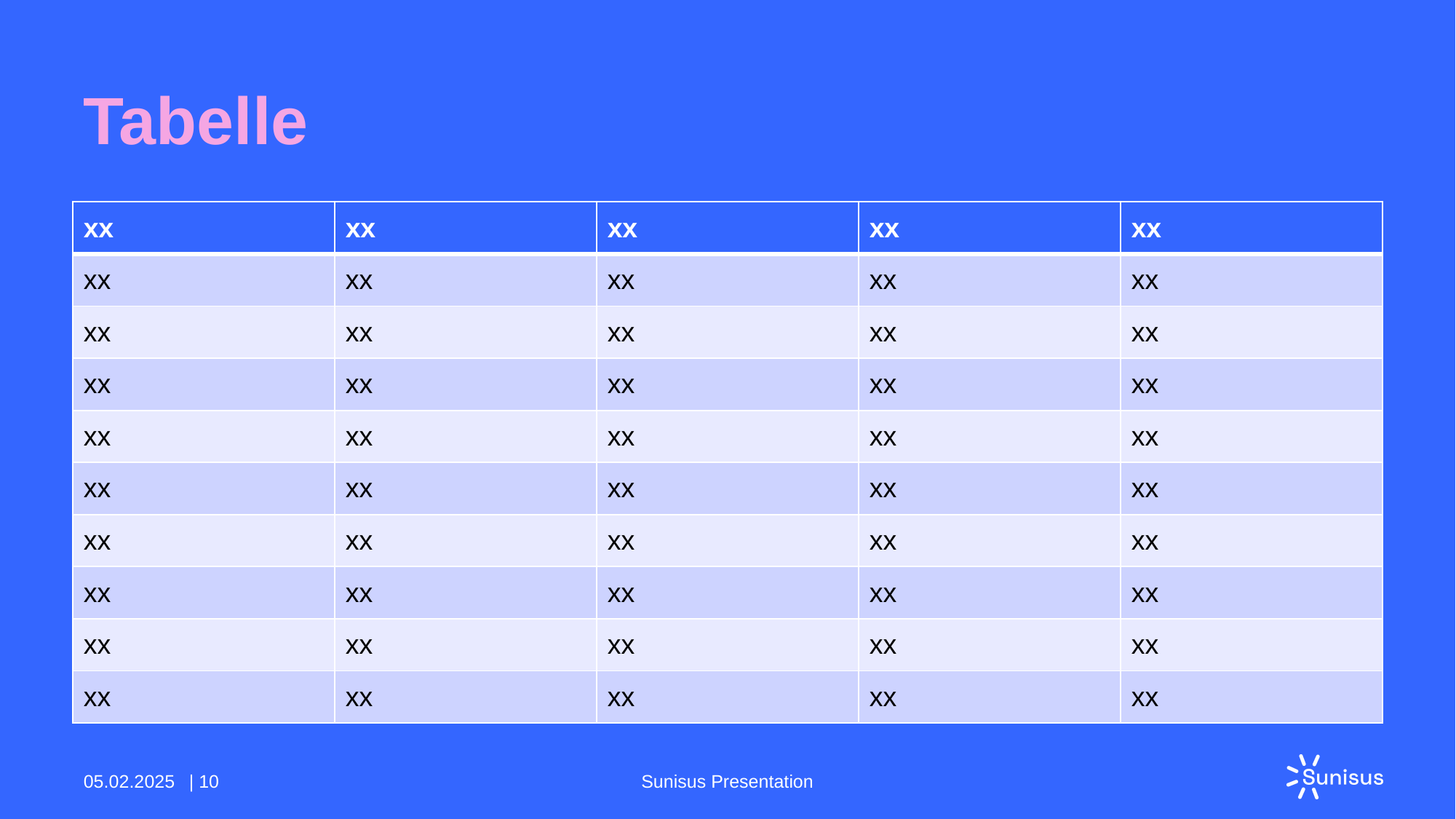

# Tabelle
| xx | xx | xx | xx | xx |
| --- | --- | --- | --- | --- |
| xx | xx | xx | xx | xx |
| xx | xx | xx | xx | xx |
| xx | xx | xx | xx | xx |
| xx | xx | xx | xx | xx |
| xx | xx | xx | xx | xx |
| xx | xx | xx | xx | xx |
| xx | xx | xx | xx | xx |
| xx | xx | xx | xx | xx |
| xx | xx | xx | xx | xx |
05.02.2025
| 10
Sunisus Presentation